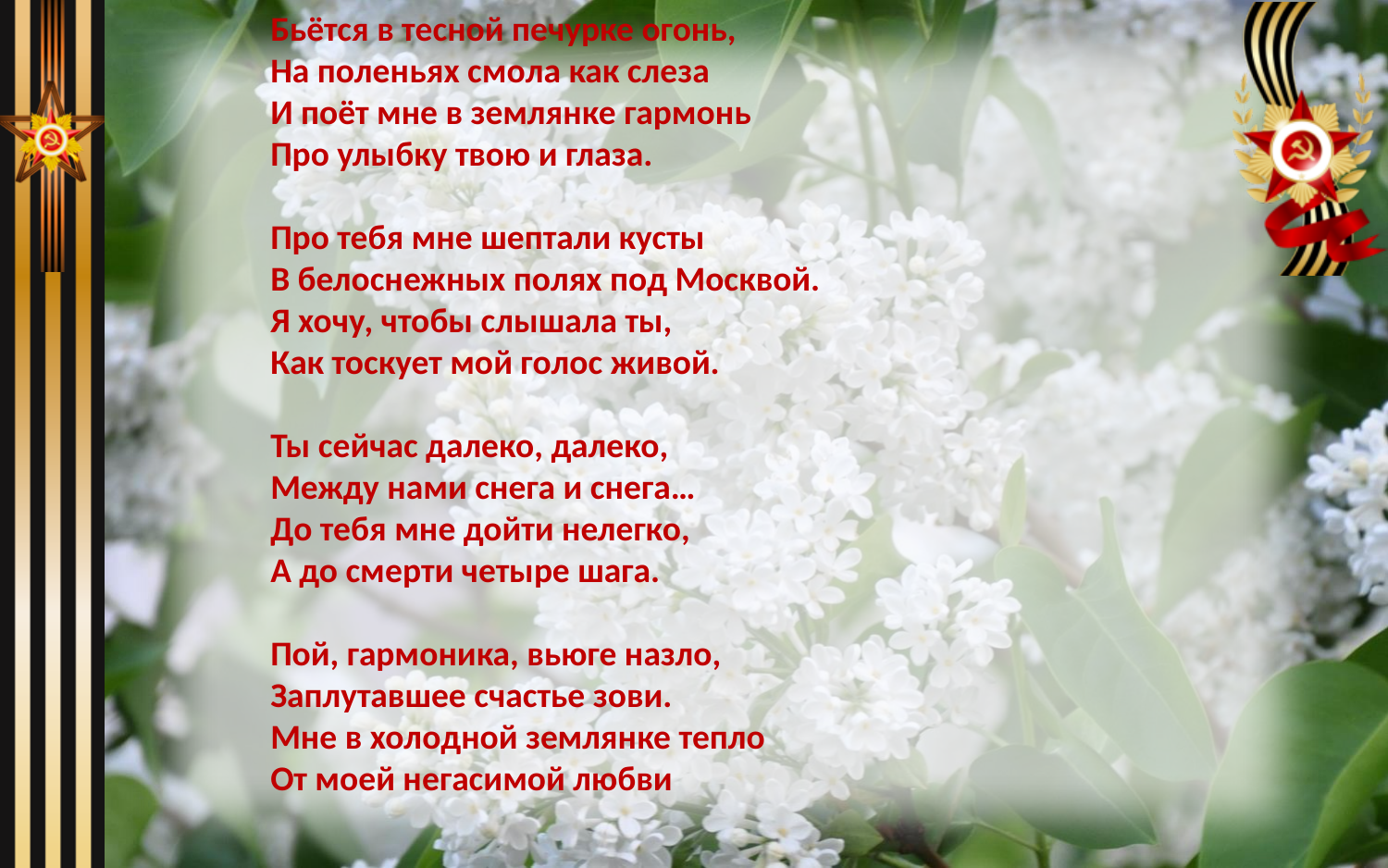

Бьётся в тесной печурке огонь,
На поленьях смола как слеза
И поёт мне в землянке гармонь
Про улыбку твою и глаза.
Про тебя мне шептали кусты
В белоснежных полях под Москвой.
Я хочу, чтобы слышала ты,
Как тоскует мой голос живой.
Ты сейчас далеко, далеко,
Между нами снега и снега…
До тебя мне дойти нелегко,
А до смерти четыре шага.
Пой, гармоника, вьюге назло,
Заплутавшее счастье зови.
Мне в холодной землянке тепло
От моей негасимой любви